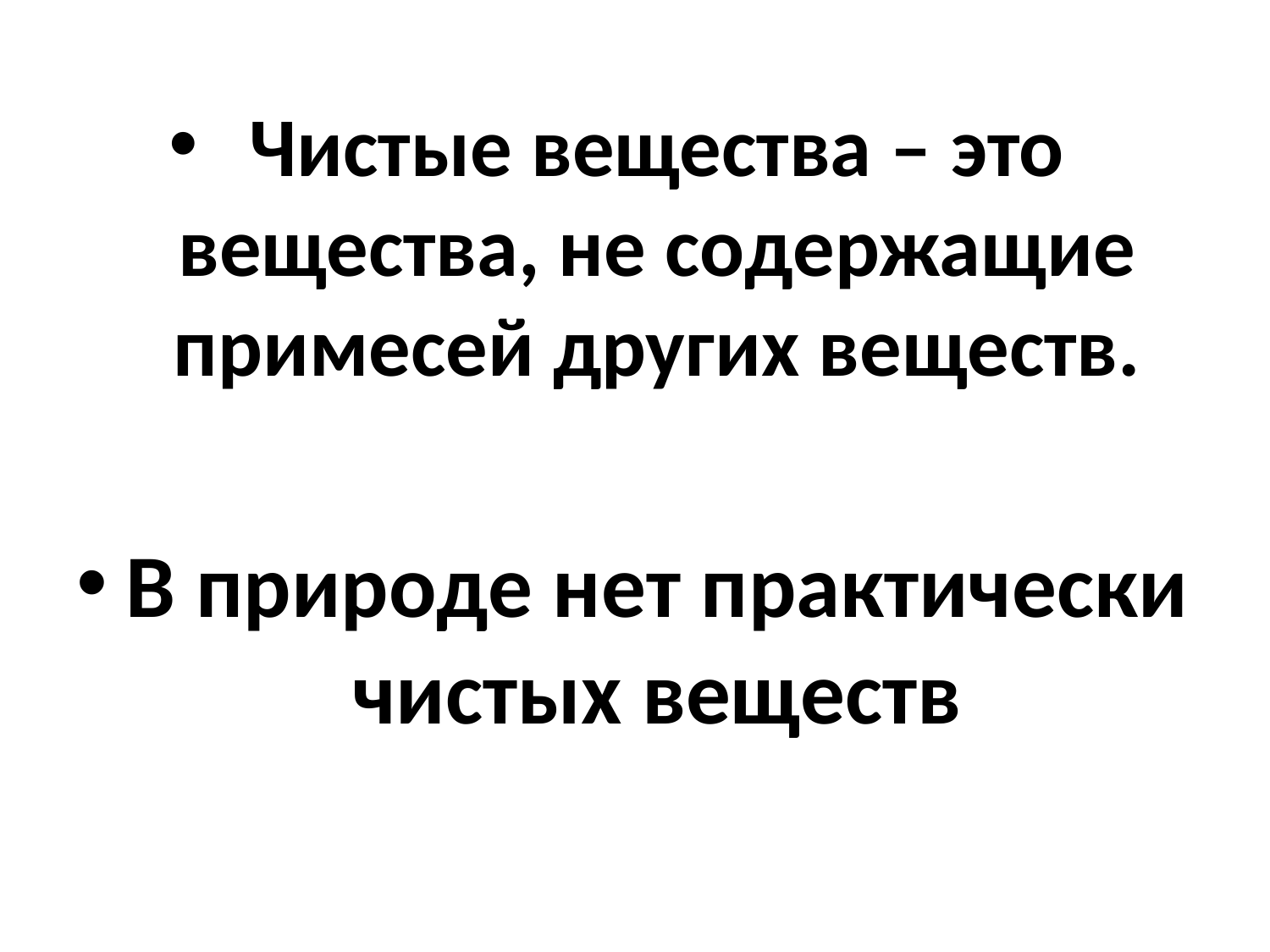

Чистые вещества – это вещества, не содержащие примесей других веществ.

В природе нет практически чистых веществ